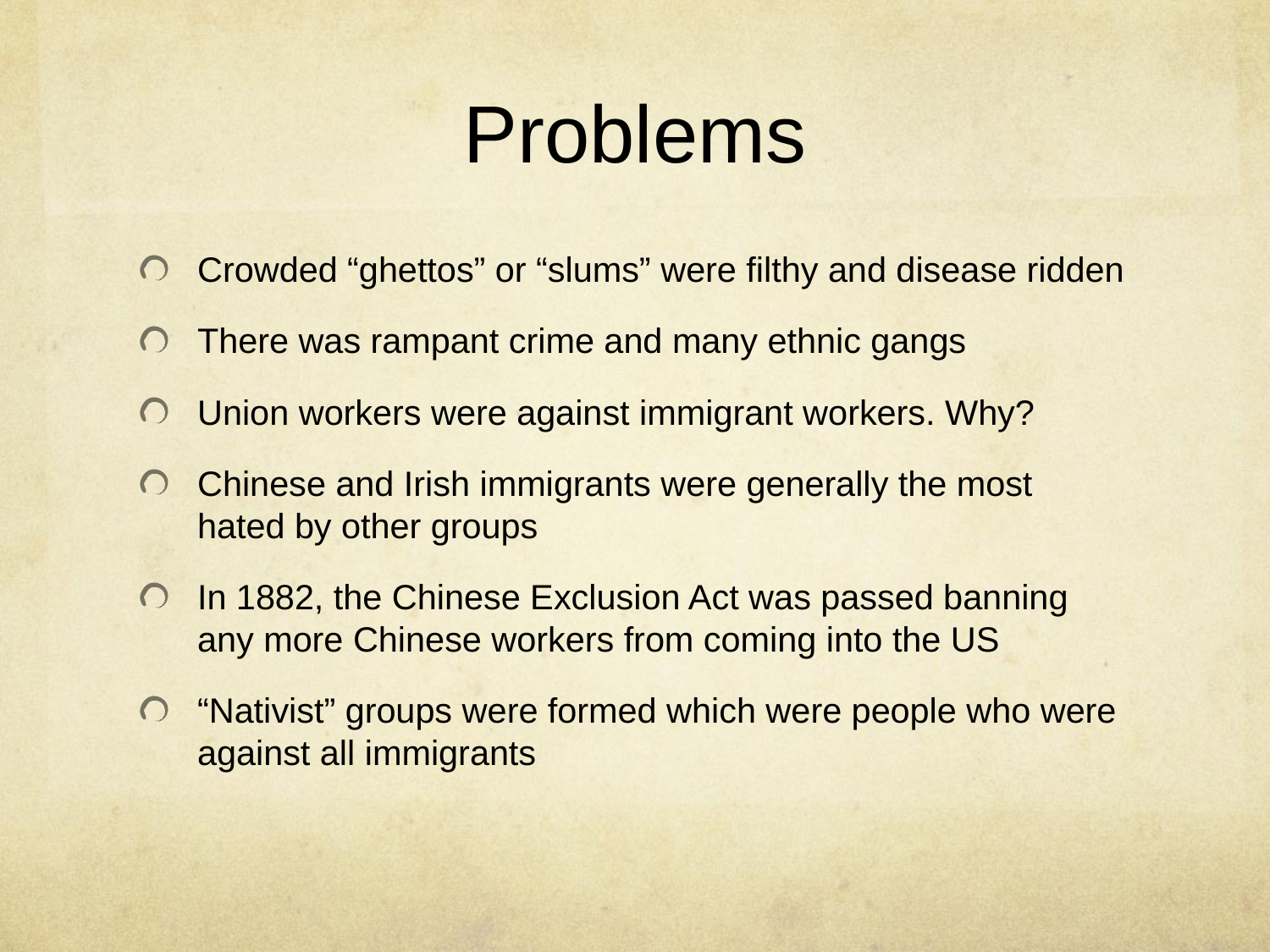

# Problems
Crowded “ghettos” or “slums” were filthy and disease ridden
There was rampant crime and many ethnic gangs
Union workers were against immigrant workers. Why?
Chinese and Irish immigrants were generally the most hated by other groups
In 1882, the Chinese Exclusion Act was passed banning any more Chinese workers from coming into the US
“Nativist” groups were formed which were people who were against all immigrants